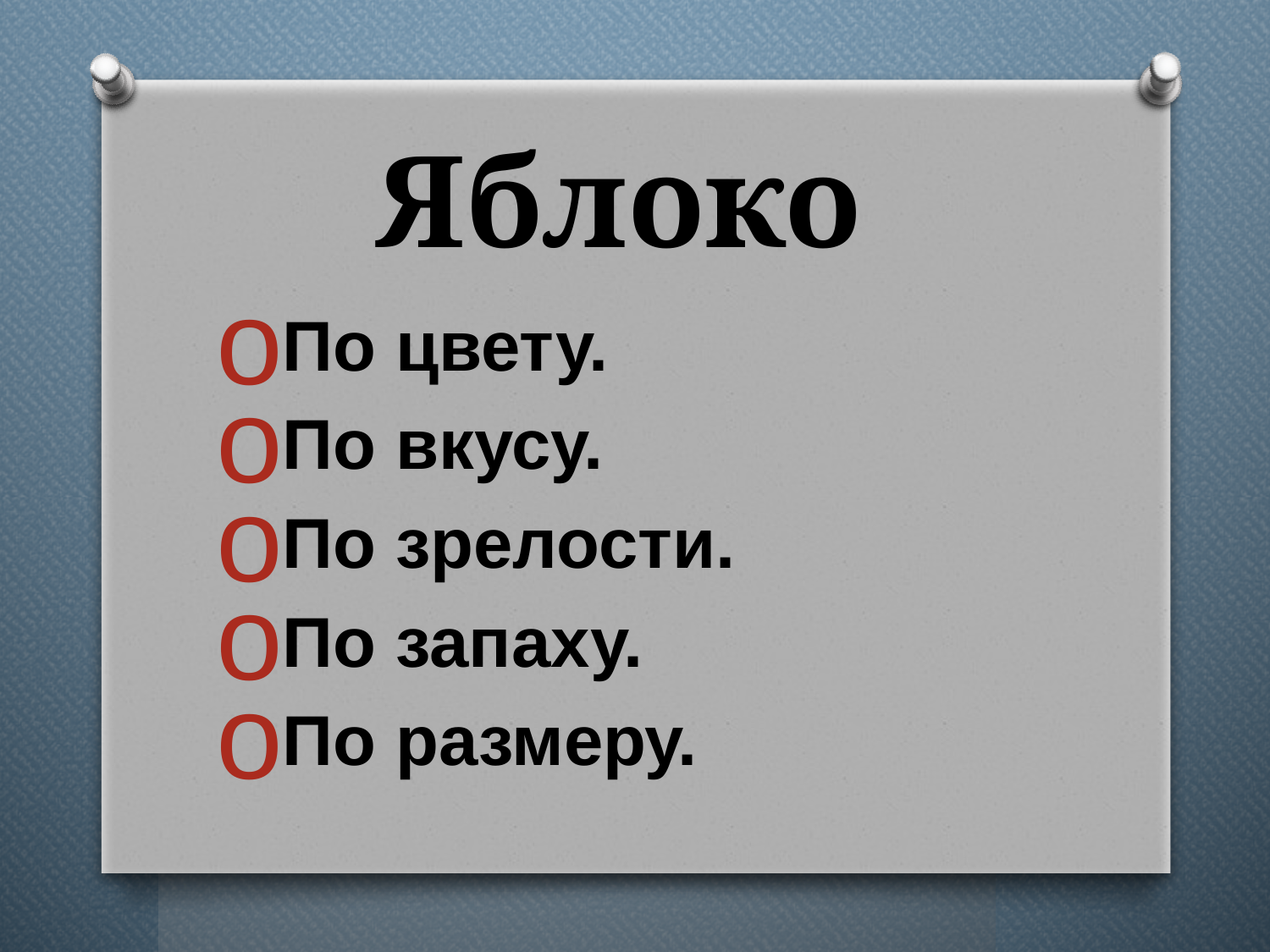

# Яблоко
По цвету.
По вкусу.
По зрелости.
По запаху.
По размеру.